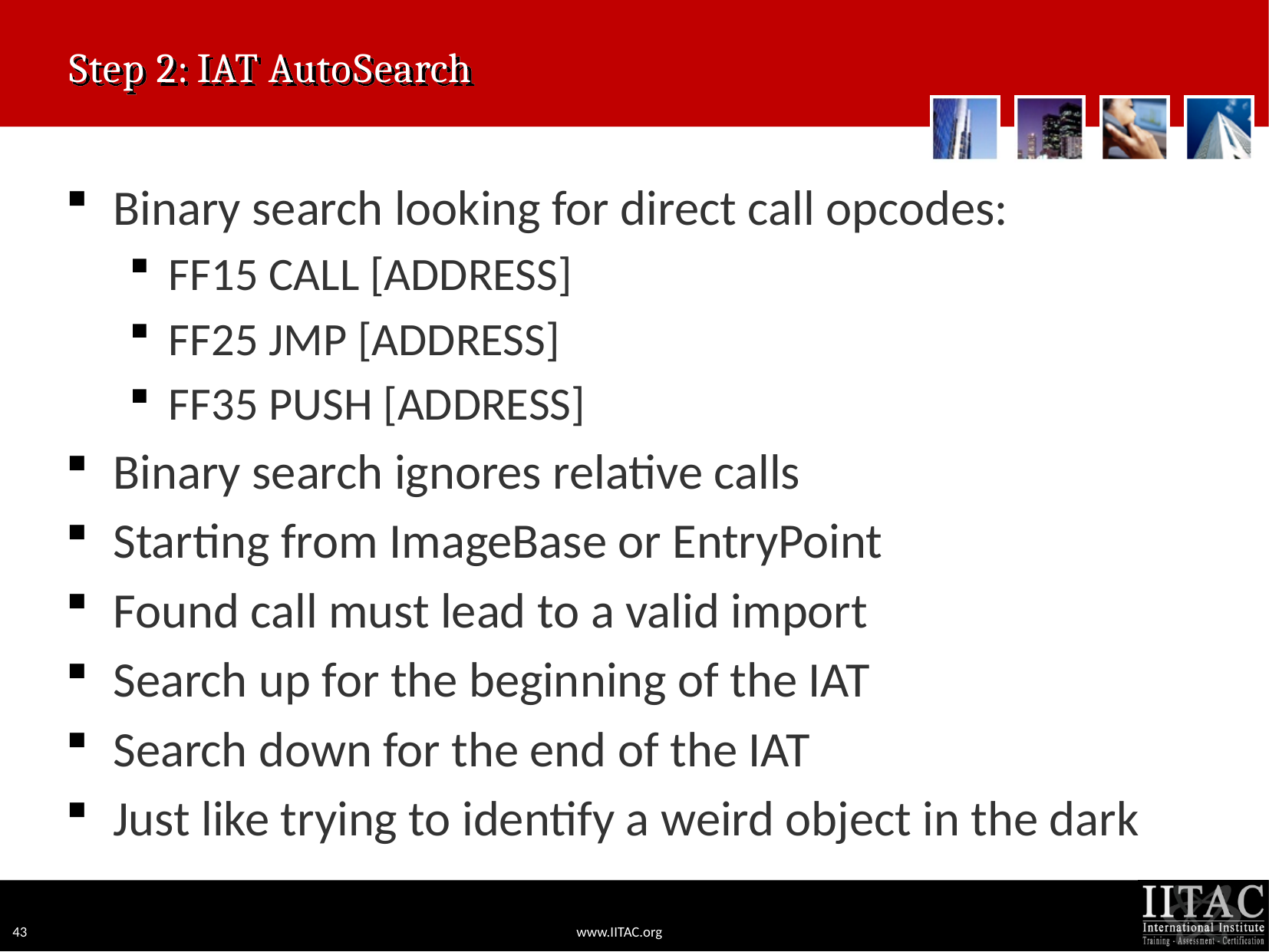

# Step 2: IAT AutoSearch
Binary search looking for direct call opcodes:
FF15 CALL [ADDRESS]
FF25 JMP [ADDRESS]
FF35 PUSH [ADDRESS]
Binary search ignores relative calls
Starting from ImageBase or EntryPoint
Found call must lead to a valid import
Search up for the beginning of the IAT
Search down for the end of the IAT
Just like trying to identify a weird object in the dark
43
www.IITAC.org